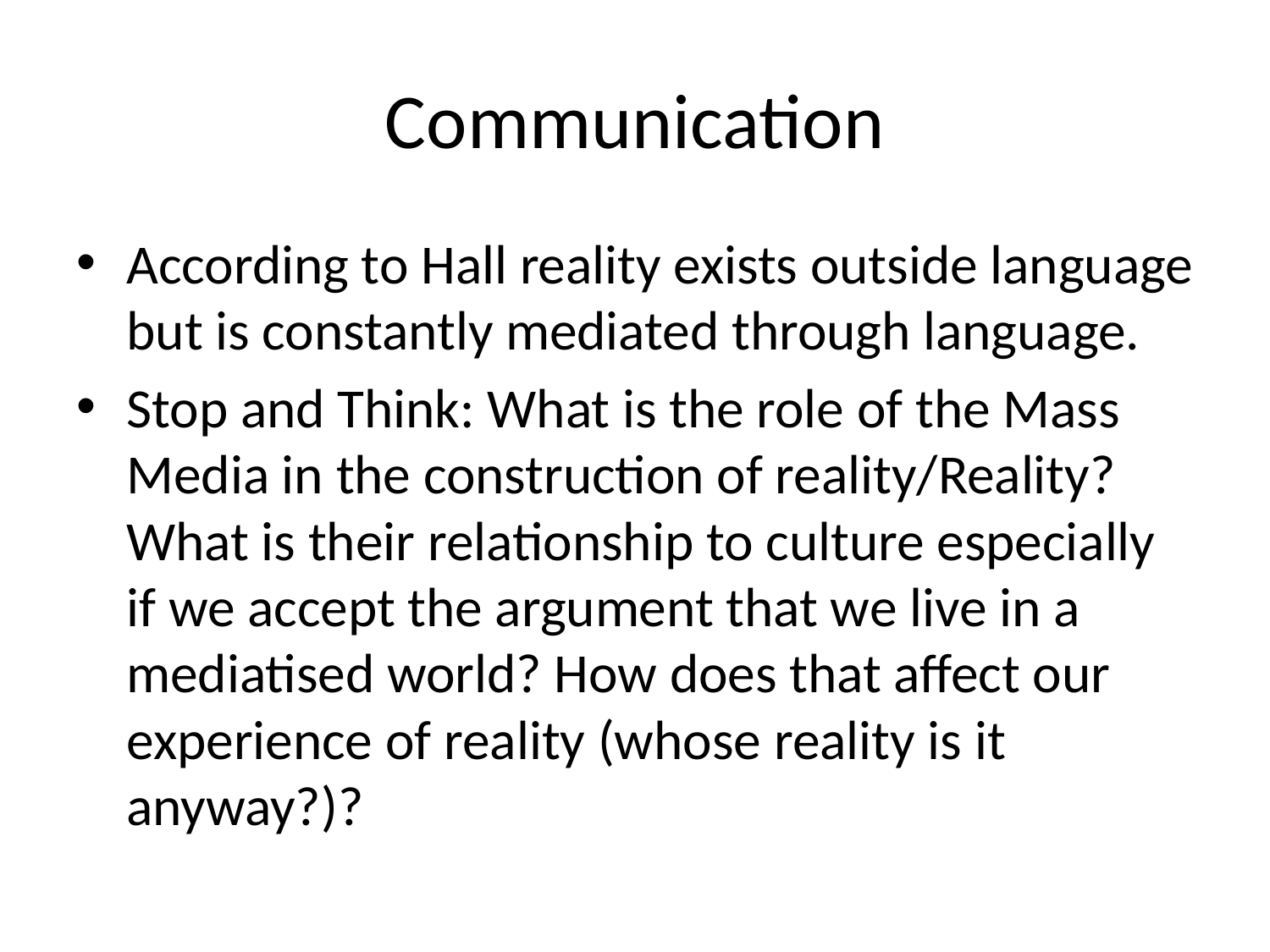

# Communication
According to Hall reality exists outside language but is constantly mediated through language.
Stop and Think: What is the role of the Mass Media in the construction of reality/Reality? What is their relationship to culture especially if we accept the argument that we live in a mediatised world? How does that affect our experience of reality (whose reality is it anyway?)?